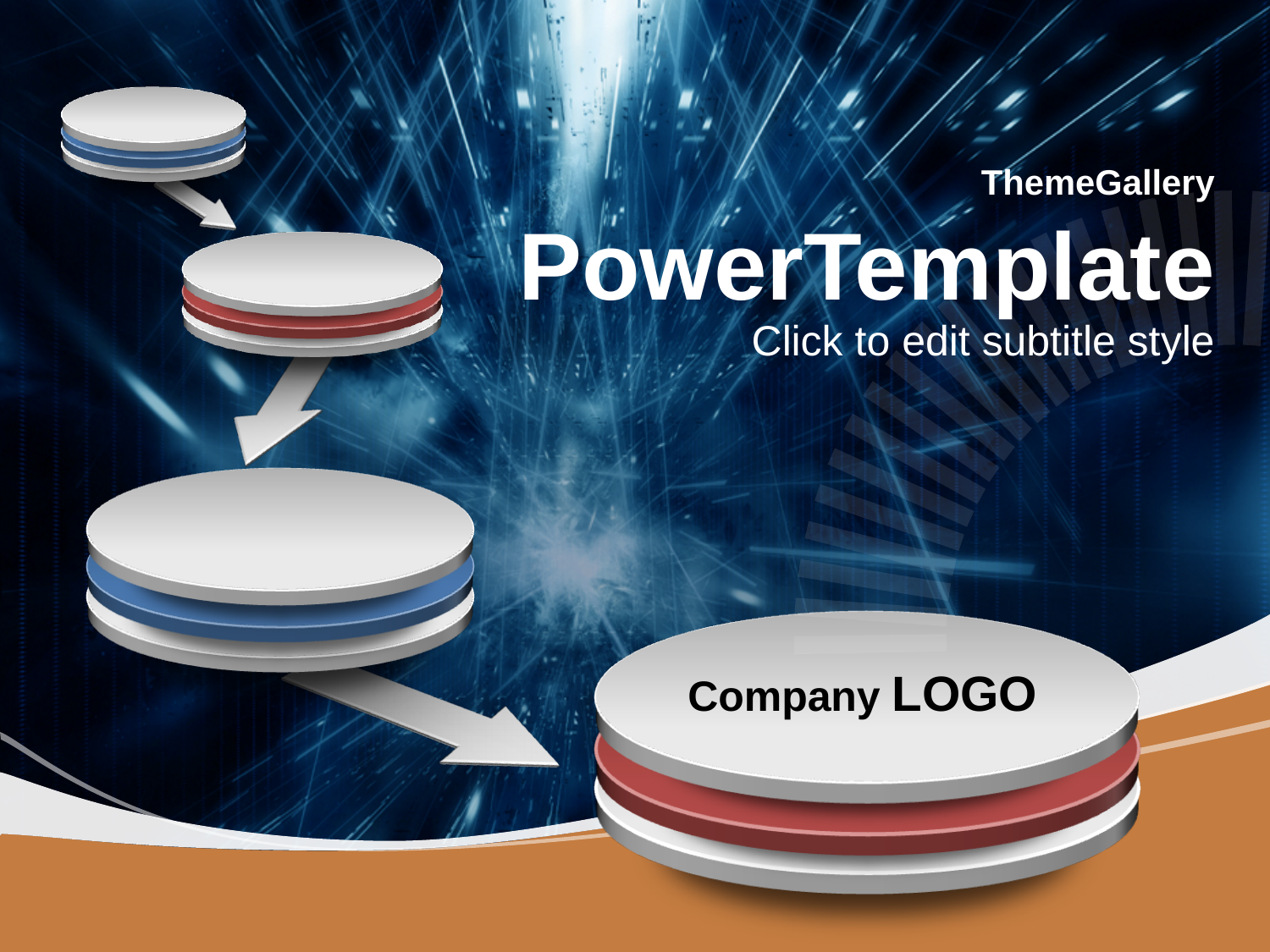

# ThemeGallery PowerTemplate
Click to edit subtitle style